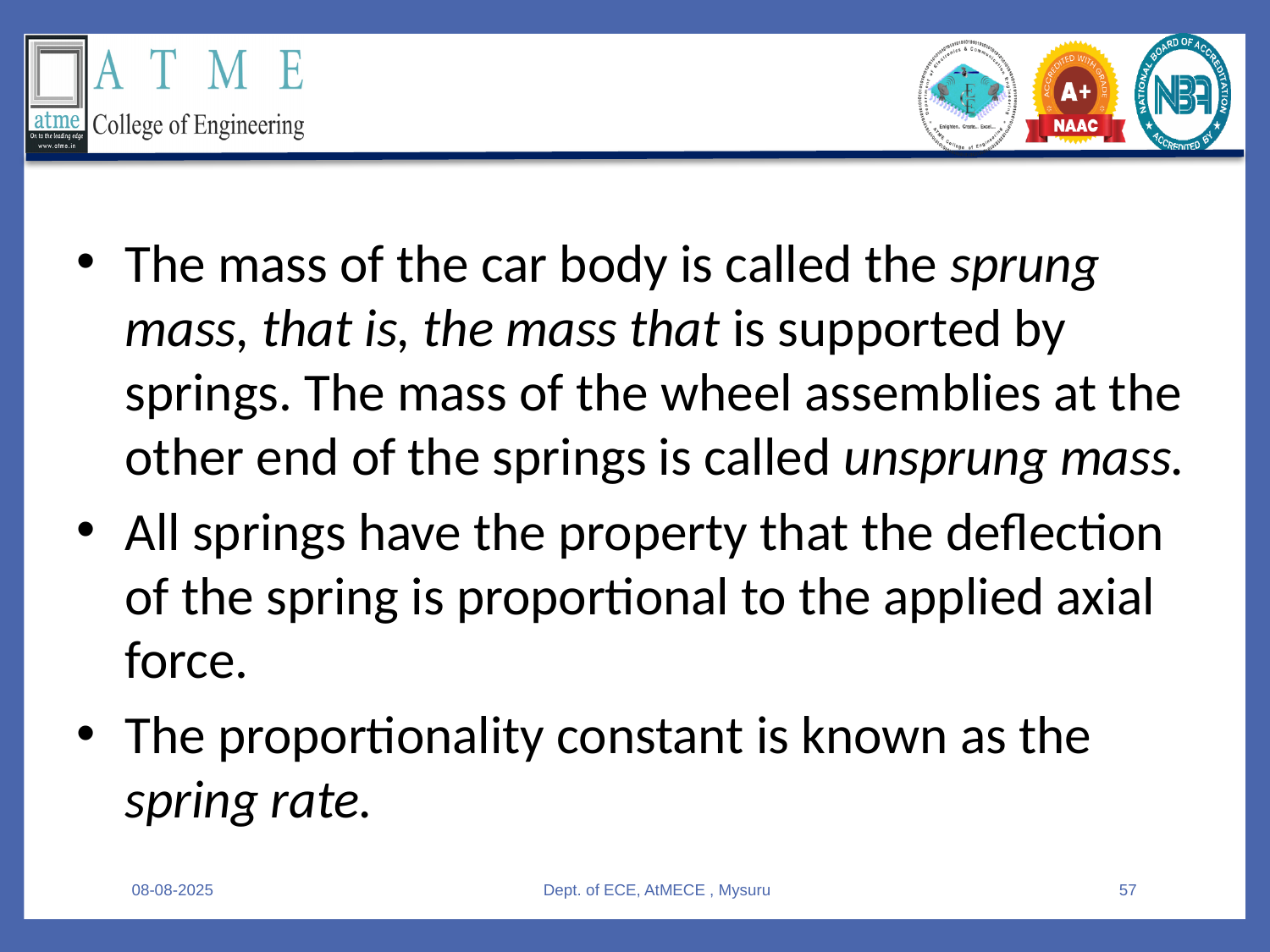

The mass of the car body is called the sprung mass, that is, the mass that is supported by springs. The mass of the wheel assemblies at the other end of the springs is called unsprung mass.
All springs have the property that the deflection of the spring is proportional to the applied axial force.
The proportionality constant is known as the spring rate.
08-08-2025
Dept. of ECE, AtMECE , Mysuru
57